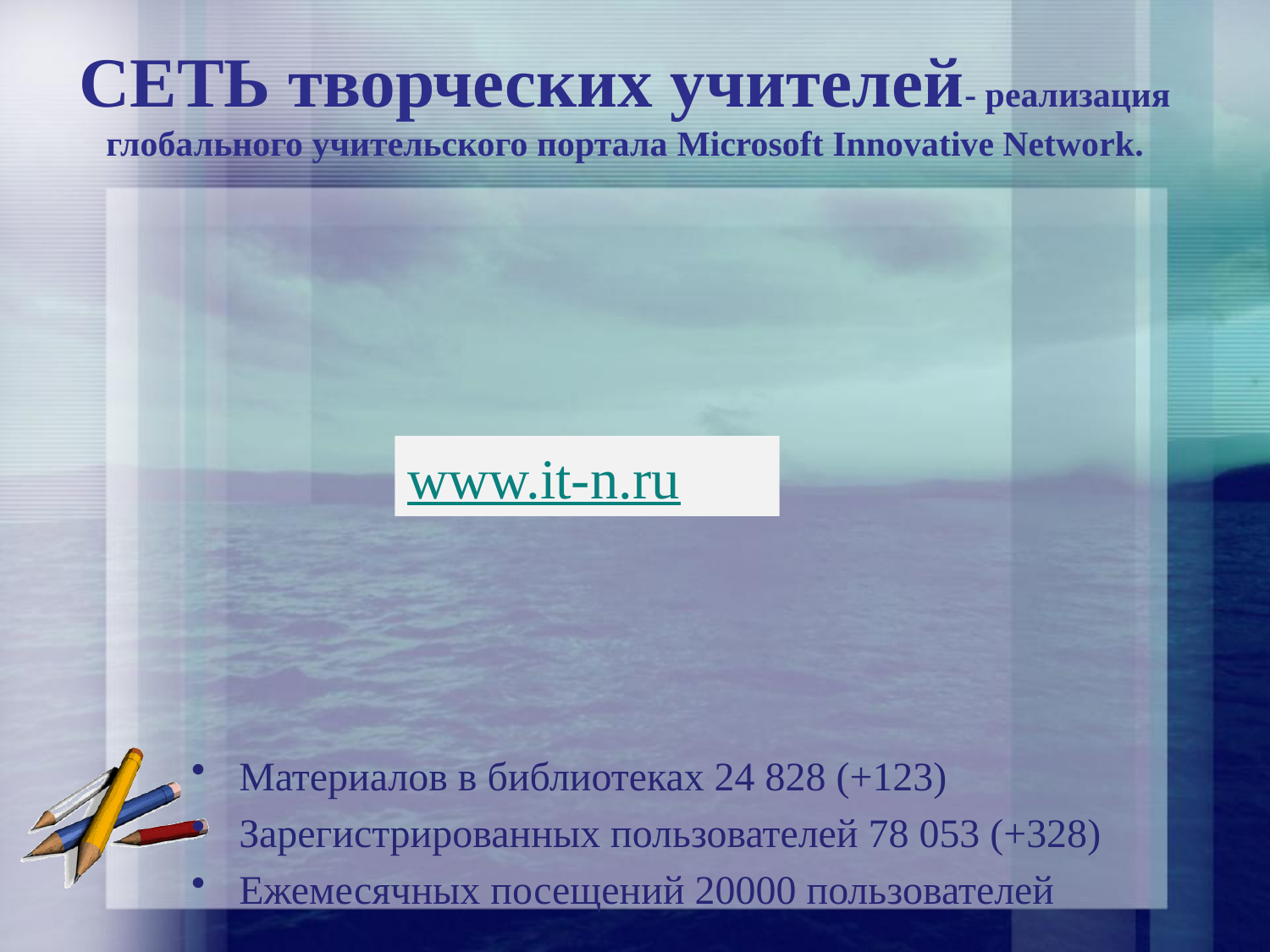

# СЕТЬ творческих учителей- реализация глобального учительского портала Microsoft Innovative Network.
www.it-n.ru
Материалов в библиотеках 24 828 (+123)
Зарегистрированных пользователей 78 053 (+328)
Ежемесячных посещений 20000 пользователей